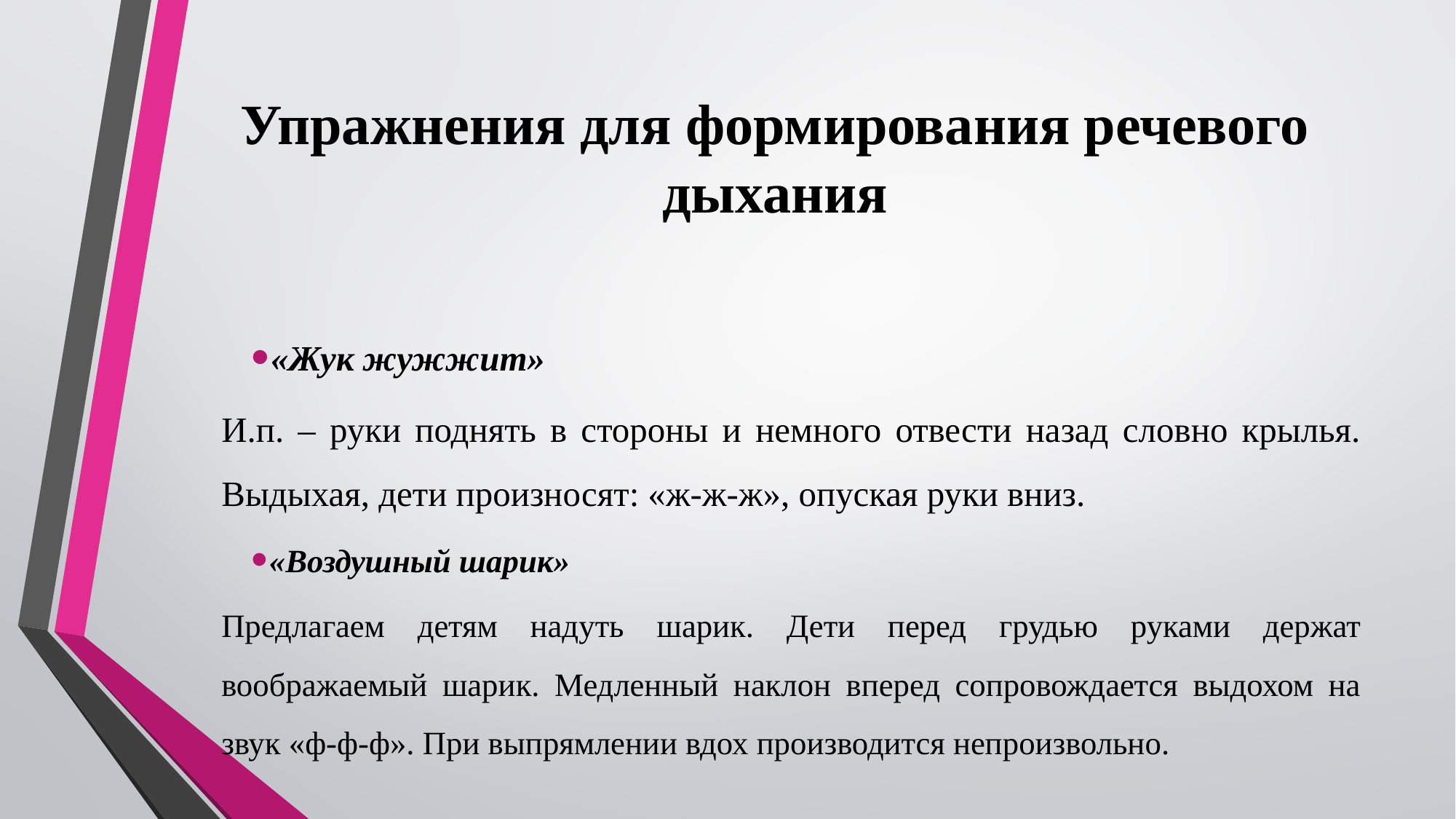

# Упражнения для формирования речевого дыхания

«Жук жужжит»
И.п. – руки поднять в стороны и немного отвести назад словно крылья. Выдыхая, дети произносят: «ж-ж-ж», опуская руки вниз.
«Воздушный шарик»
Предлагаем детям надуть шарик. Дети перед грудью руками держат воображаемый шарик. Медленный наклон вперед сопровождается выдохом на звук «ф-ф-ф». При выпрямлении вдох производится непроизвольно.